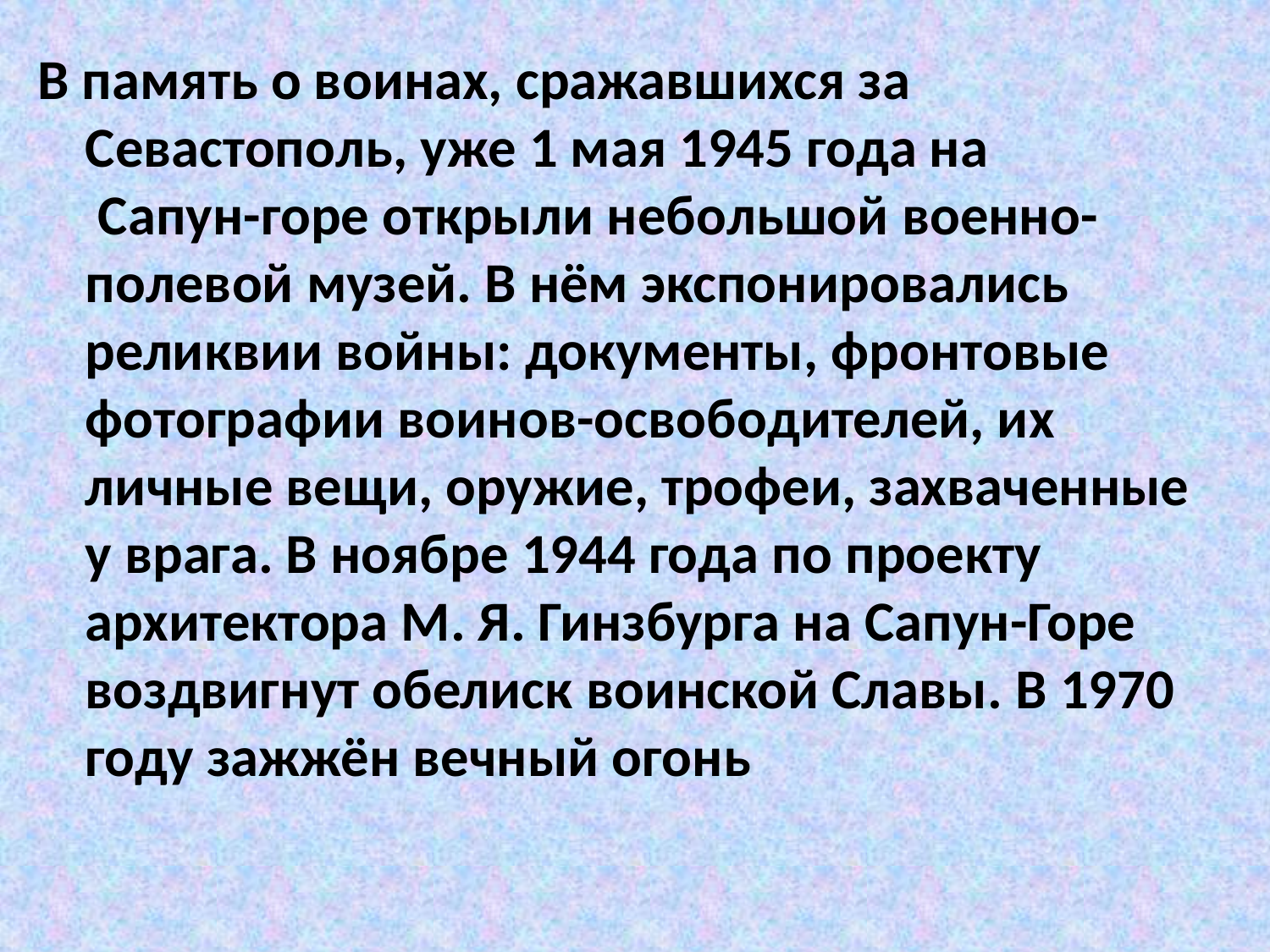

В память о воинах, сражавшихся за Севастополь, уже 1 мая 1945 года на                    Сапун-горе открыли небольшой военно-полевой музей. В нём экспонировались реликвии войны: документы, фронтовые фотографии воинов-освободителей, их личные вещи, оружие, трофеи, захваченные у врага. В ноябре 1944 года по проекту архитектора М. Я. Гинзбурга на Сапун-Горе воздвигнут обелиск воинской Славы. В 1970 году зажжён вечный огонь
#